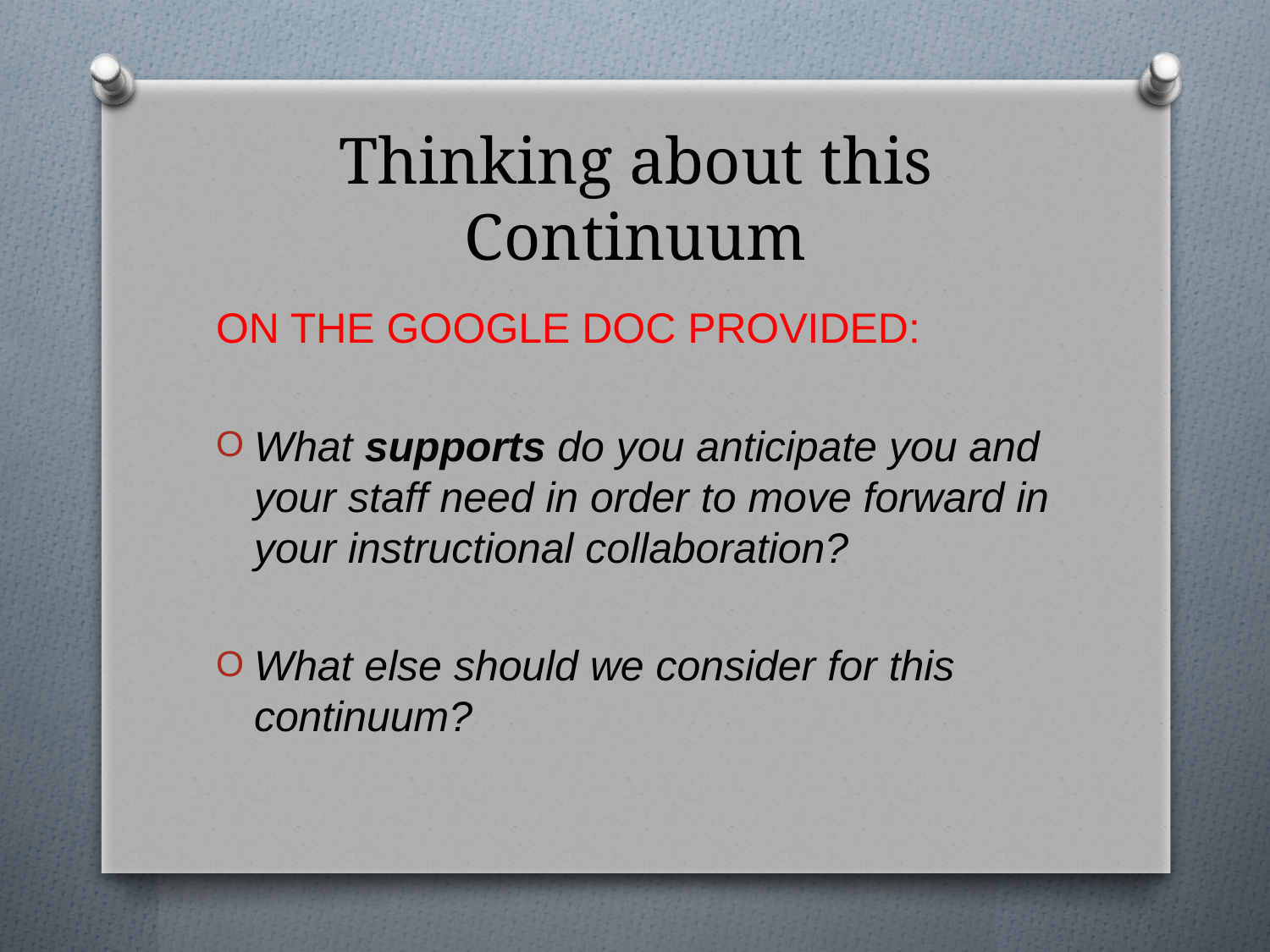

# Thinking about this Continuum
ON THE GOOGLE DOC PROVIDED:

What supports do you anticipate you and your staff need in order to move forward in your instructional collaboration?

What else should we consider for this continuum?